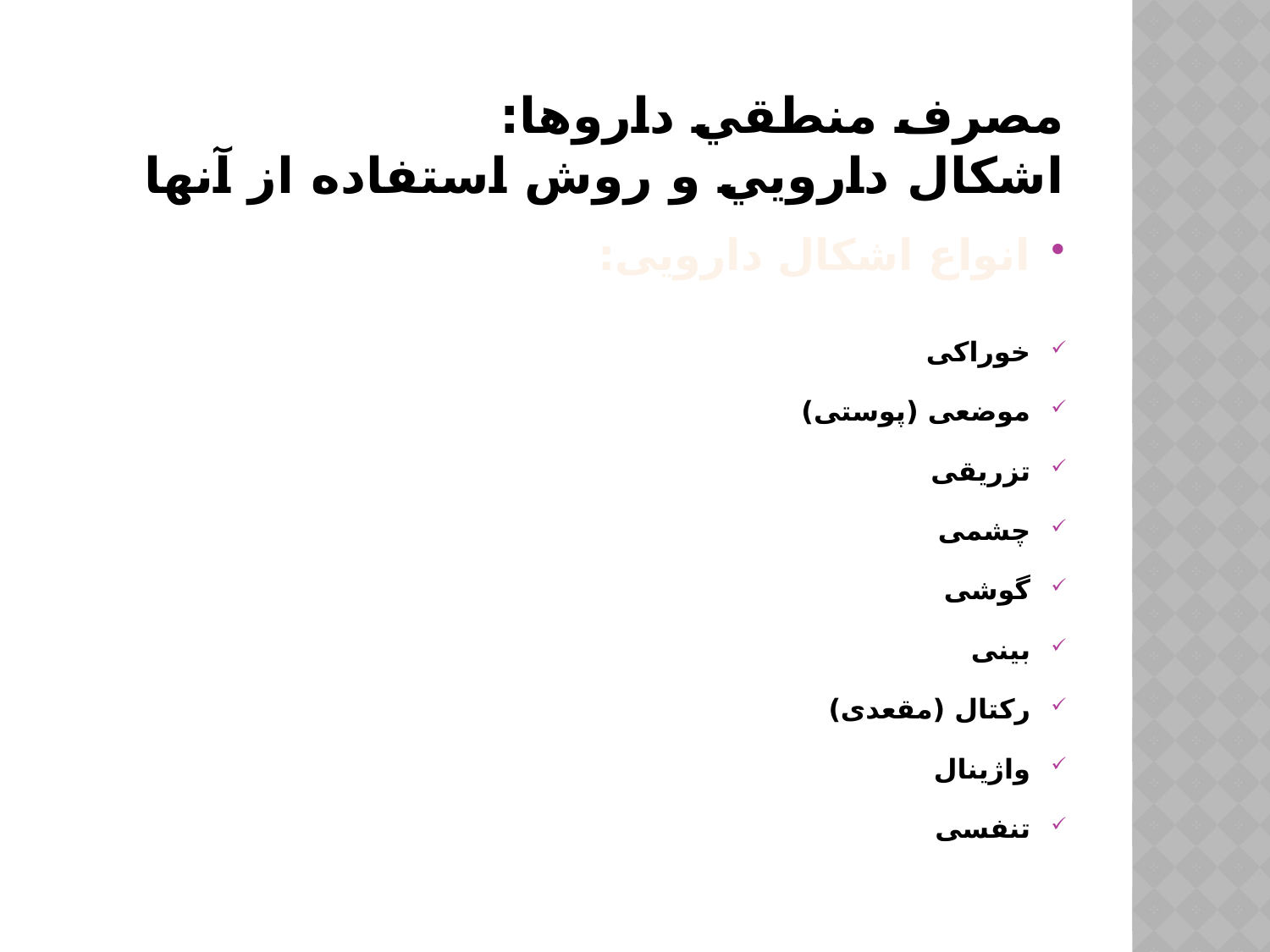

# مصرف منطقي داروها: اشكال دارويي و روش استفاده از آنها
انواع اشکال دارویی:

خوراکی
موضعی (پوستی)
تزریقی
چشمی
گوشی
بینی
رکتال (مقعدی)
واژینال
تنفسی